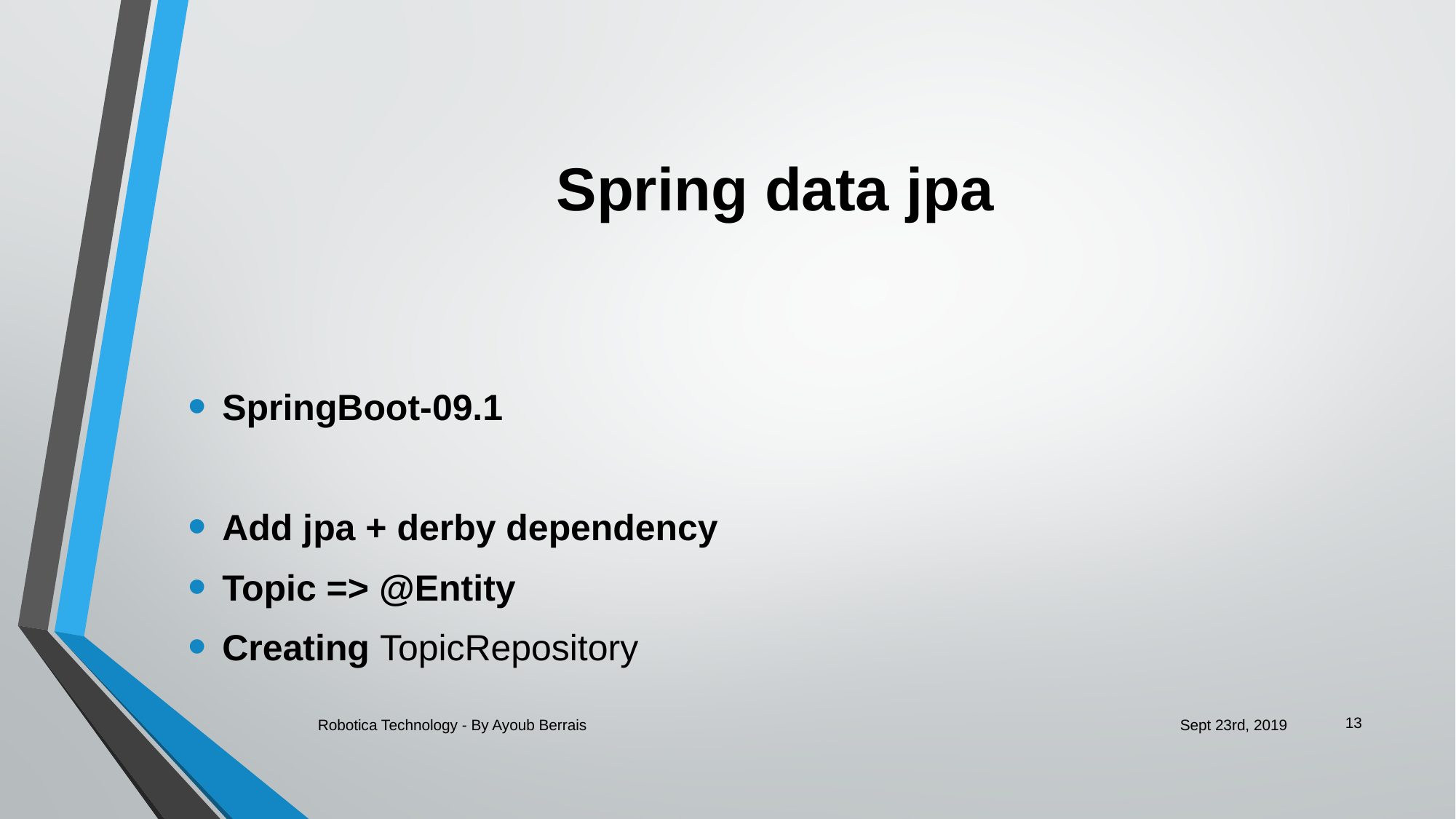

# Spring data jpa

SpringBoot-09.1

Add jpa + derby dependency
Topic => @Entity
Creating TopicRepository

13
Robotica Technology - By Ayoub Berrais
Sept 23rd, 2019